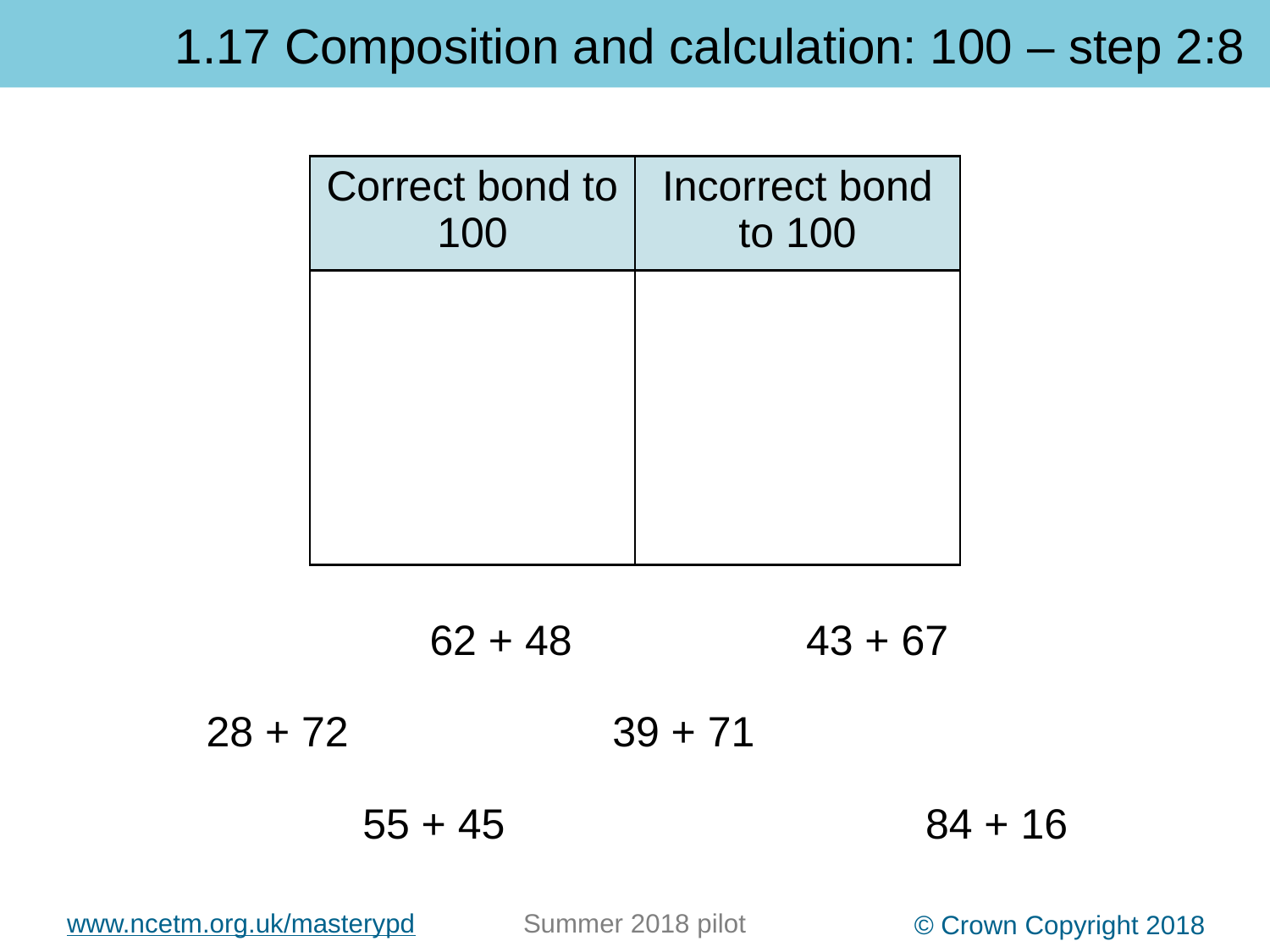

1.17 Composition and calculation: 100 – step 2:8
| Correct bond to 100 | Incorrect bond to 100 |
| --- | --- |
|  |  |
62 + 48
43 + 67
28 + 72
39 + 71
55 + 45
84 + 16